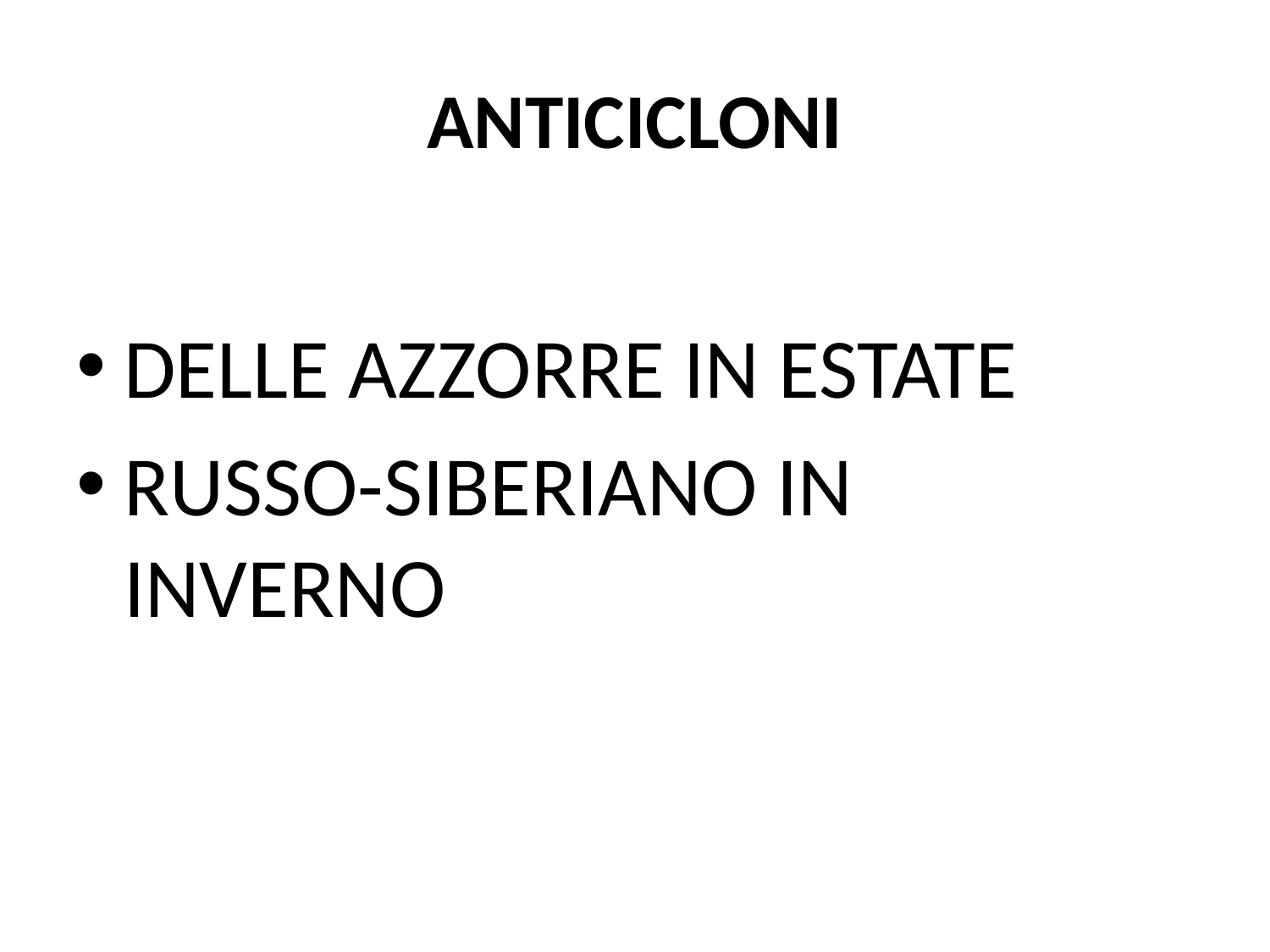

# ANTICICLONI

DELLE AZZORRE IN ESTATE
RUSSO-SIBERIANO IN INVERNO